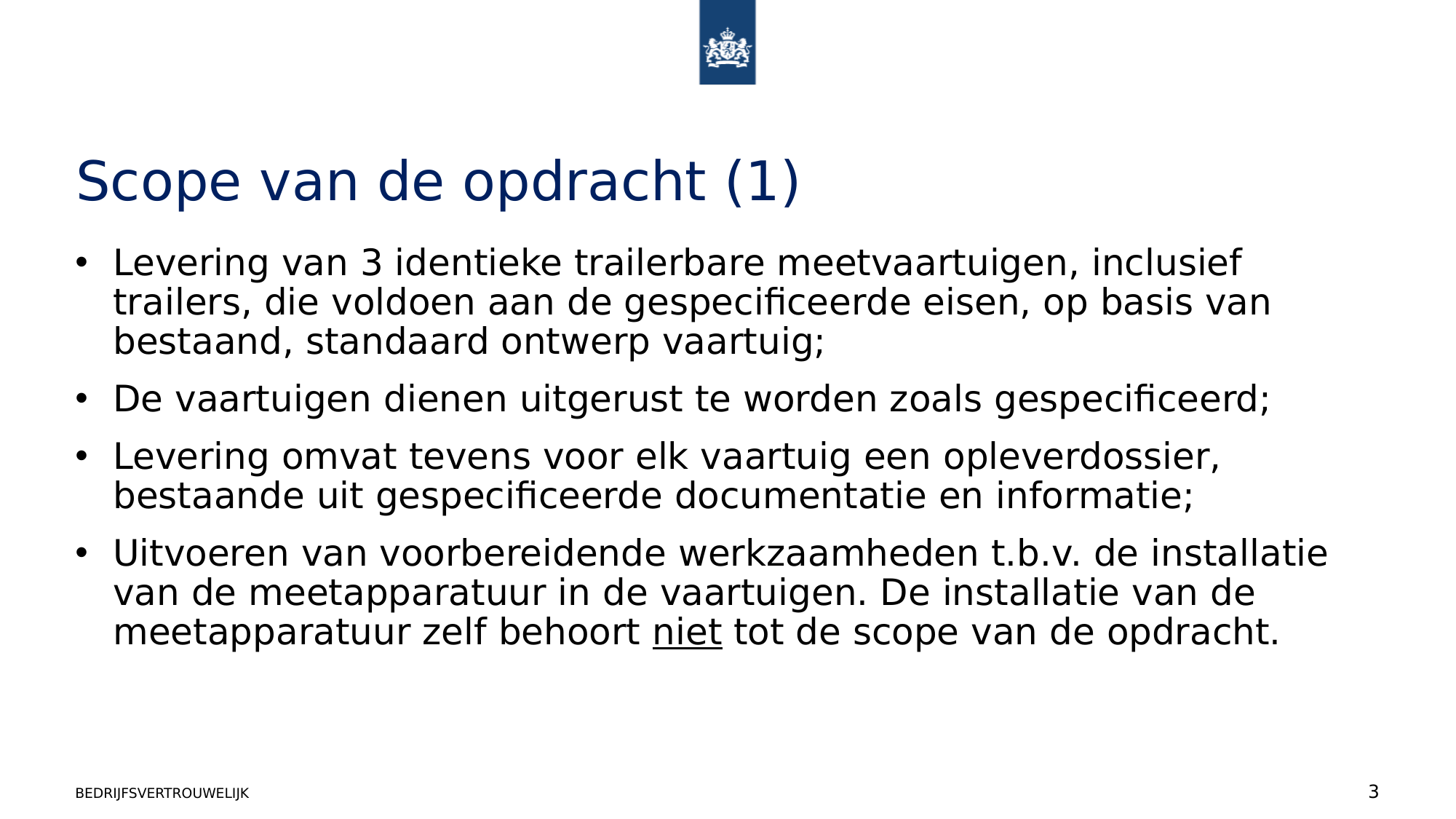

# Scope van de opdracht (1)
Levering van 3 identieke trailerbare meetvaartuigen, inclusief trailers, die voldoen aan de gespecificeerde eisen, op basis van bestaand, standaard ontwerp vaartuig;
De vaartuigen dienen uitgerust te worden zoals gespecificeerd;
Levering omvat tevens voor elk vaartuig een opleverdossier, bestaande uit gespecificeerde documentatie en informatie;
Uitvoeren van voorbereidende werkzaamheden t.b.v. de installatie van de meetapparatuur in de vaartuigen. De installatie van de meetapparatuur zelf behoort niet tot de scope van de opdracht.
BEDRIJFSVERTROUWELIJK
3